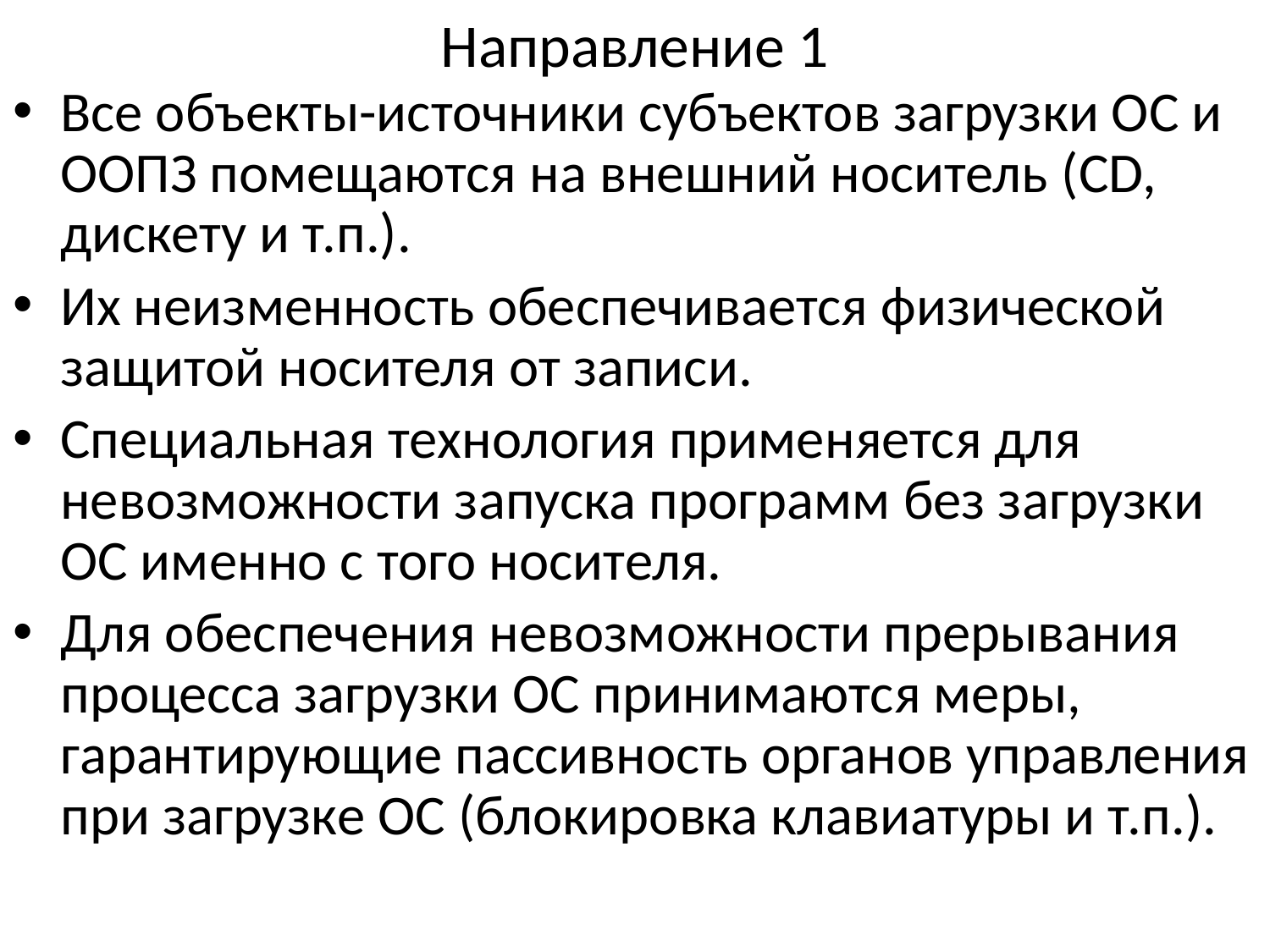

# Направление 1
Все объекты-источники субъектов загрузки ОС и ООПЗ помещаются на внешний носитель (CD, дискету и т.п.).
Их неизменность обеспечивается физической защитой носителя от записи.
Специальная технология применяется для невозможности запуска программ без загрузки ОС именно с того носителя.
Для обеспечения невозможности прерывания процесса загрузки ОС принимаются меры, гарантирующие пассивность органов управления при загрузке ОС (блокировка клавиатуры и т.п.).